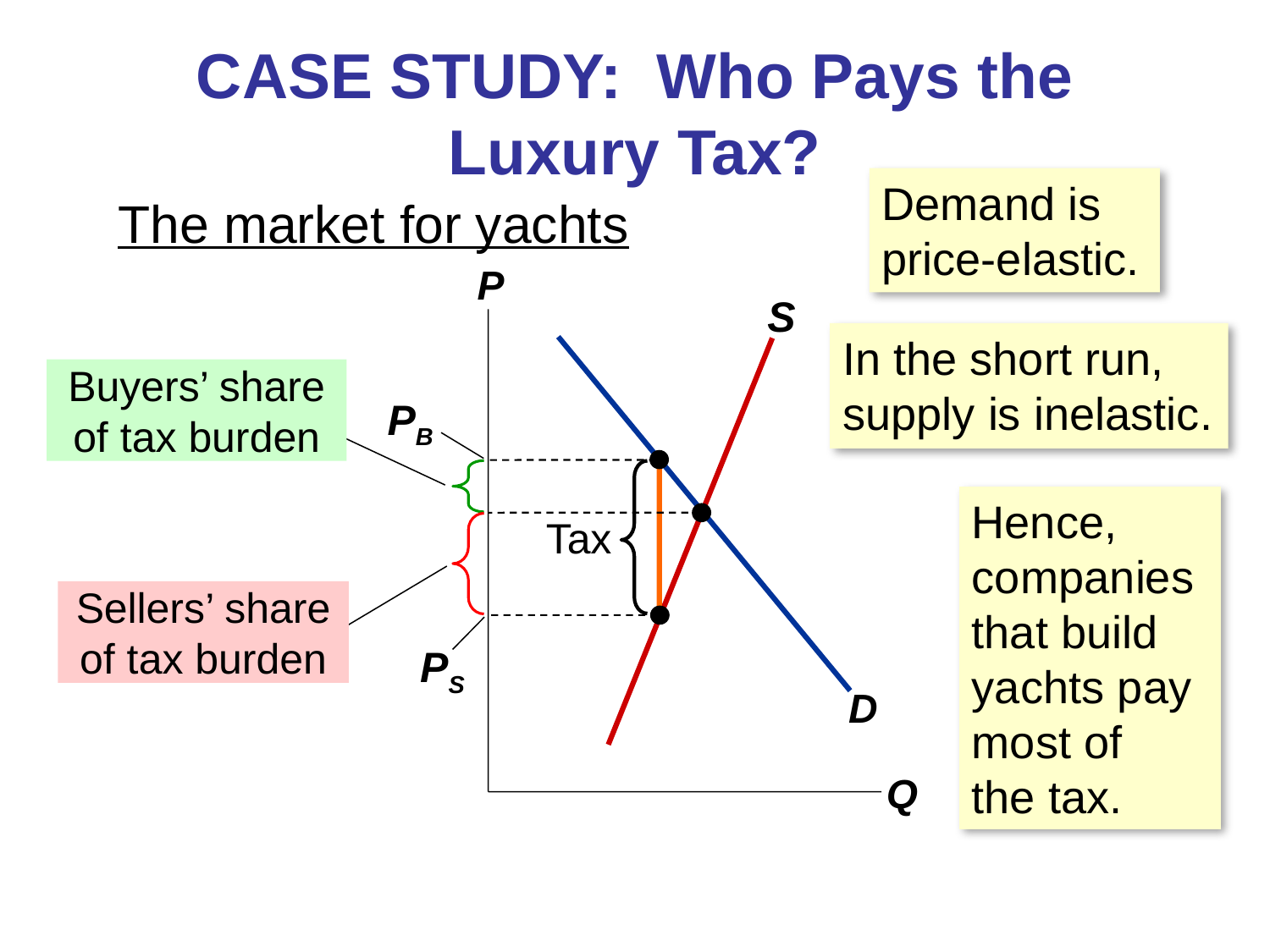

# CASE STUDY:  Who Pays the Luxury Tax?
Demand is
price-elastic.
The market for yachts
P

Q
S

In the short run, supply is inelastic.

D
Buyers’ share of tax burden

PB

Tax
Hence,
companies that build yachts pay most of
the tax.

Sellers’ share of tax burden

PS